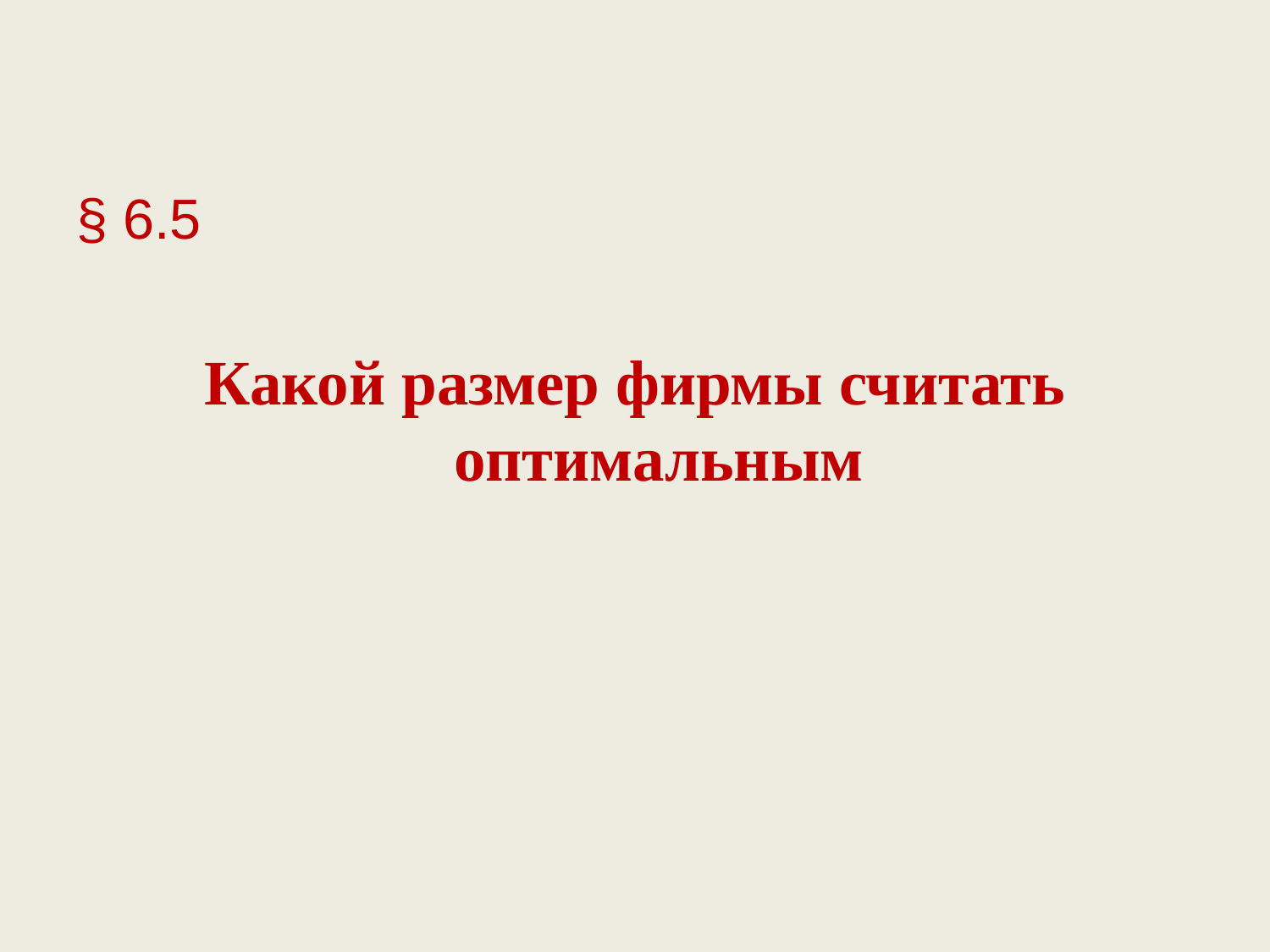

§ 6.5

Какой размер фирмы считать оптимальным